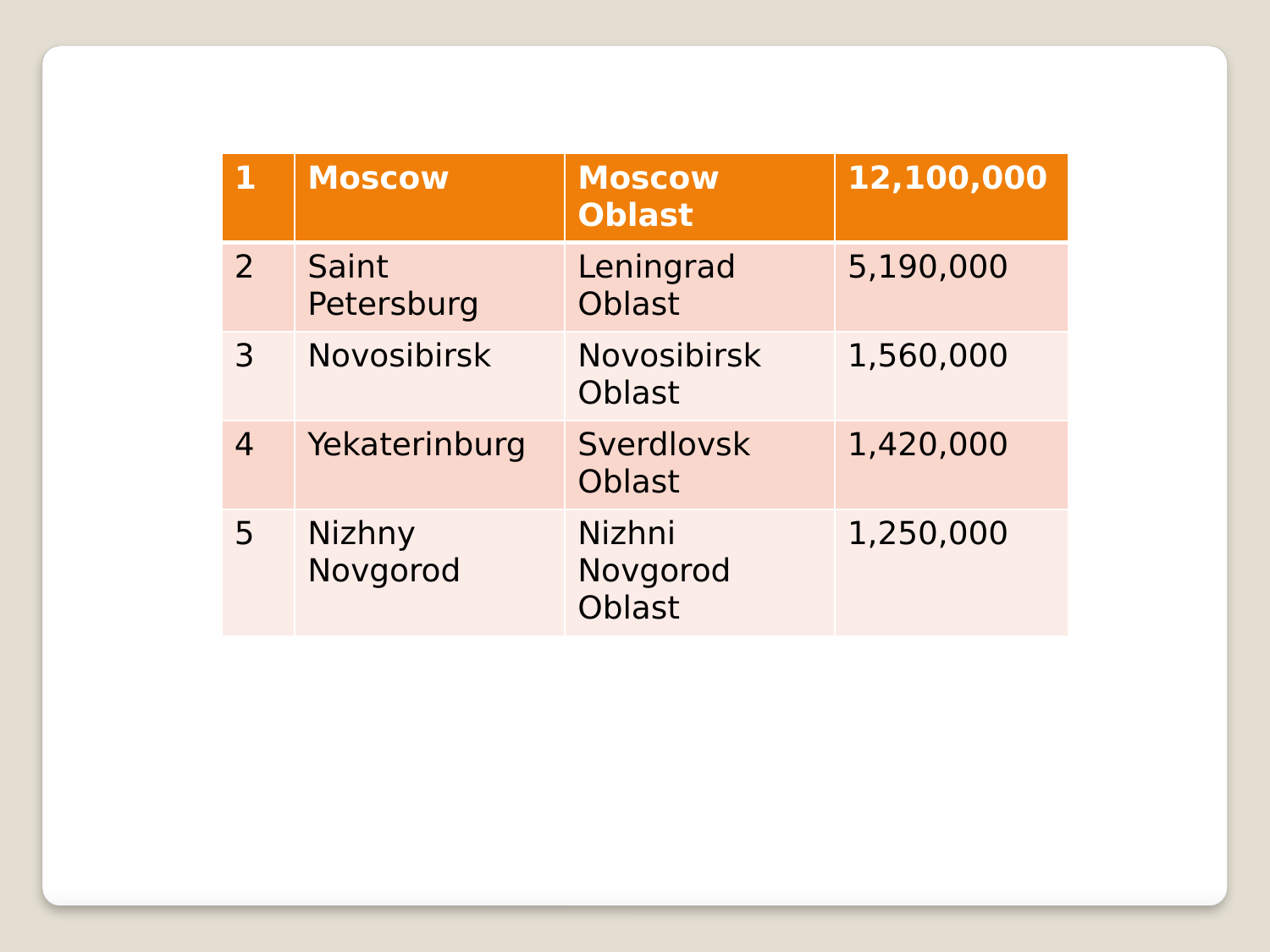

| 1 | Moscow | Moscow Oblast | 12,100,000 |
| --- | --- | --- | --- |
| 2 | Saint Petersburg | Leningrad Oblast | 5,190,000 |
| 3 | Novosibirsk | Novosibirsk Oblast | 1,560,000 |
| 4 | Yekaterinburg | Sverdlovsk Oblast | 1,420,000 |
| 5 | Nizhny Novgorod | Nizhni Novgorod Oblast | 1,250,000 |